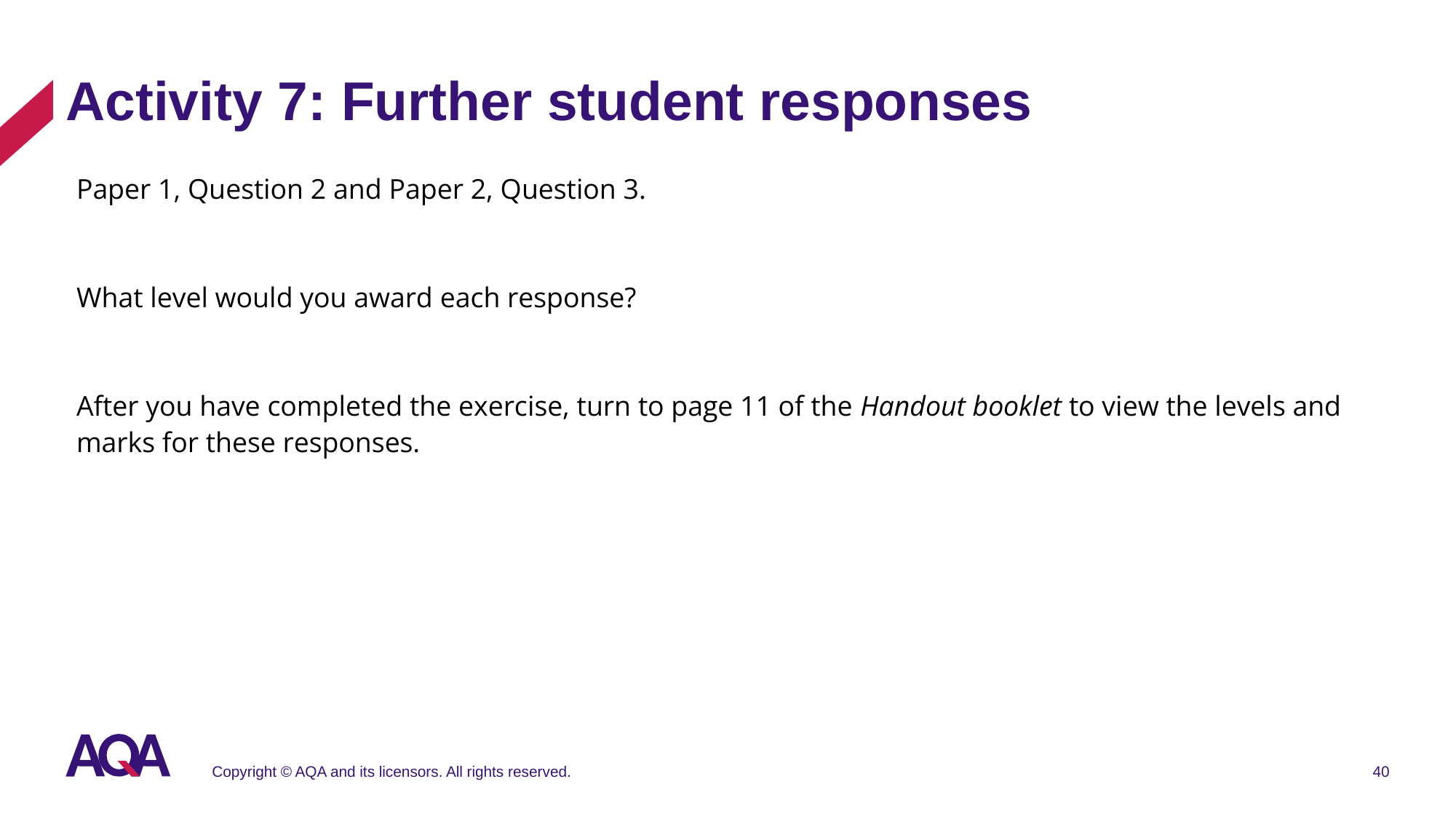

# Activity 7: Further student responses
Paper 1, Question 2 and Paper 2, Question 3.

What level would you award each response?

After you have completed the exercise, turn to page 11 of the Handout booklet to view the levels and marks for these responses.
Copyright © AQA and its licensors. All rights reserved.
40